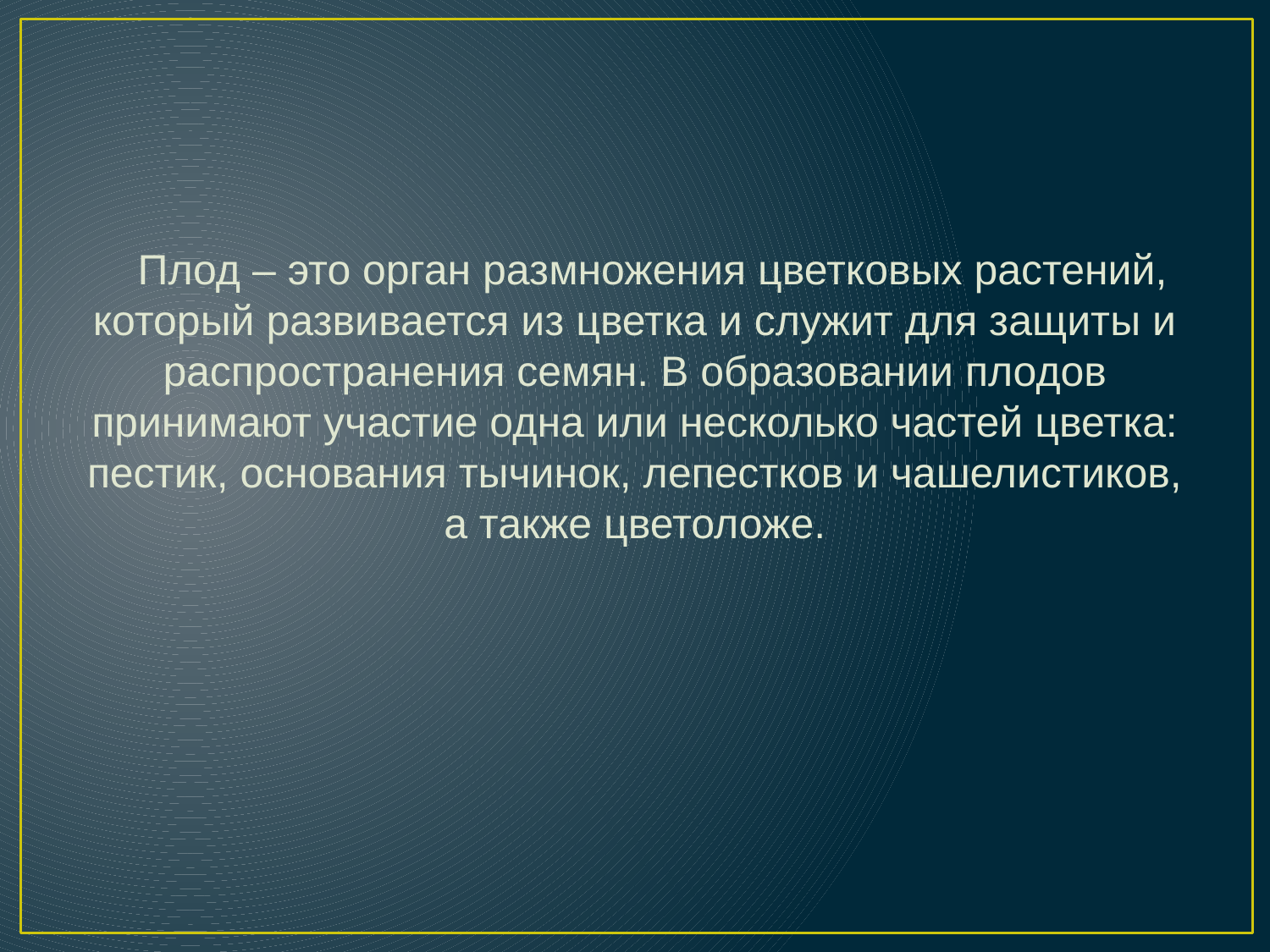

#
   Плод – это орган размножения цветковых растений, который развивается из цветка и служит для защиты и распространения семян. В образовании плодов принимают участие одна или несколько частей цветка: пестик, основания тычинок, лепестков и чашелистиков, а также цветоложе.